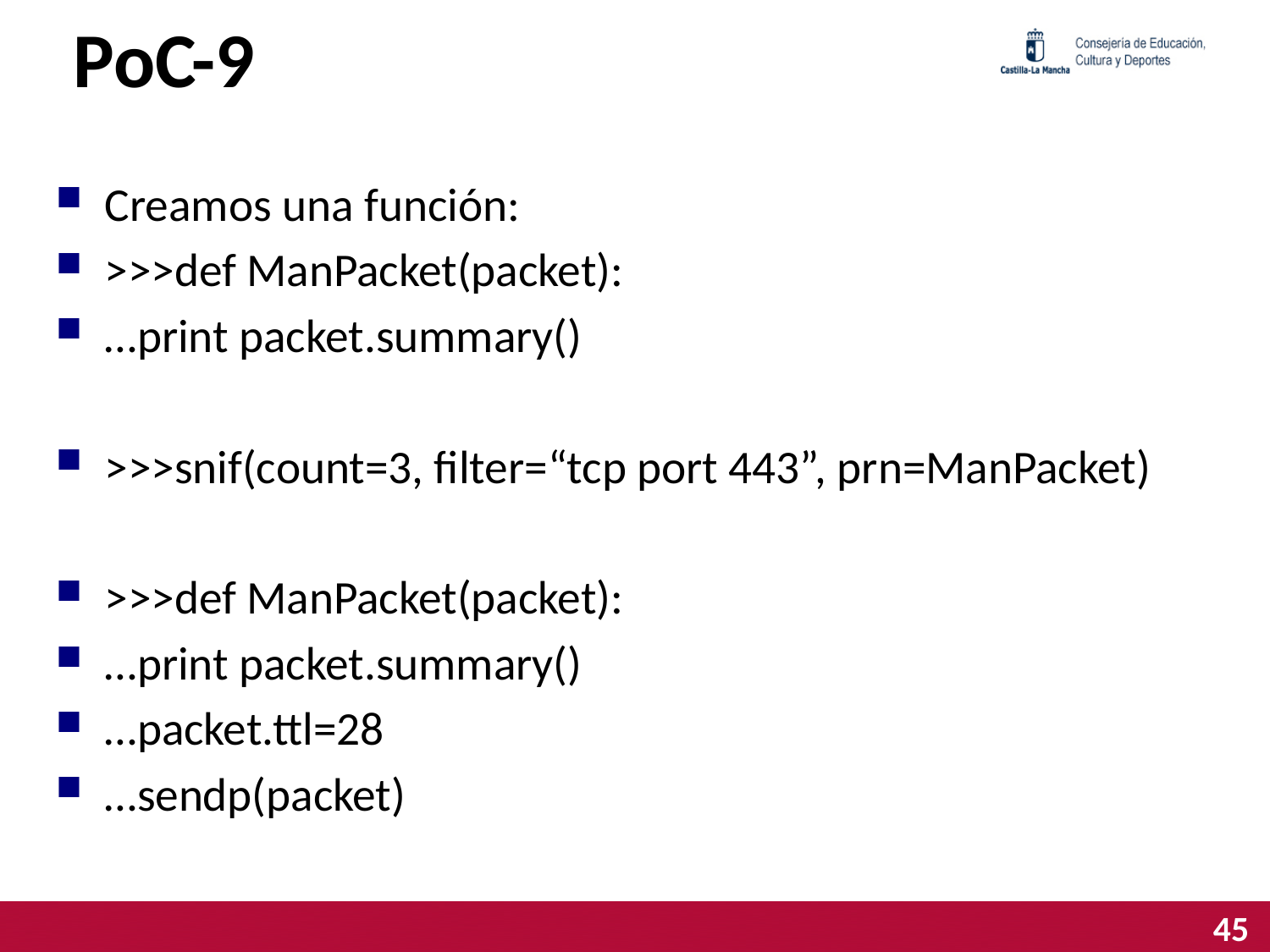

# PoC-9
Creamos una función:
>>>def ManPacket(packet):
…print packet.summary()

>>>snif(count=3, filter=“tcp port 443”, prn=ManPacket)

>>>def ManPacket(packet):
…print packet.summary()
…packet.ttl=28
…sendp(packet)